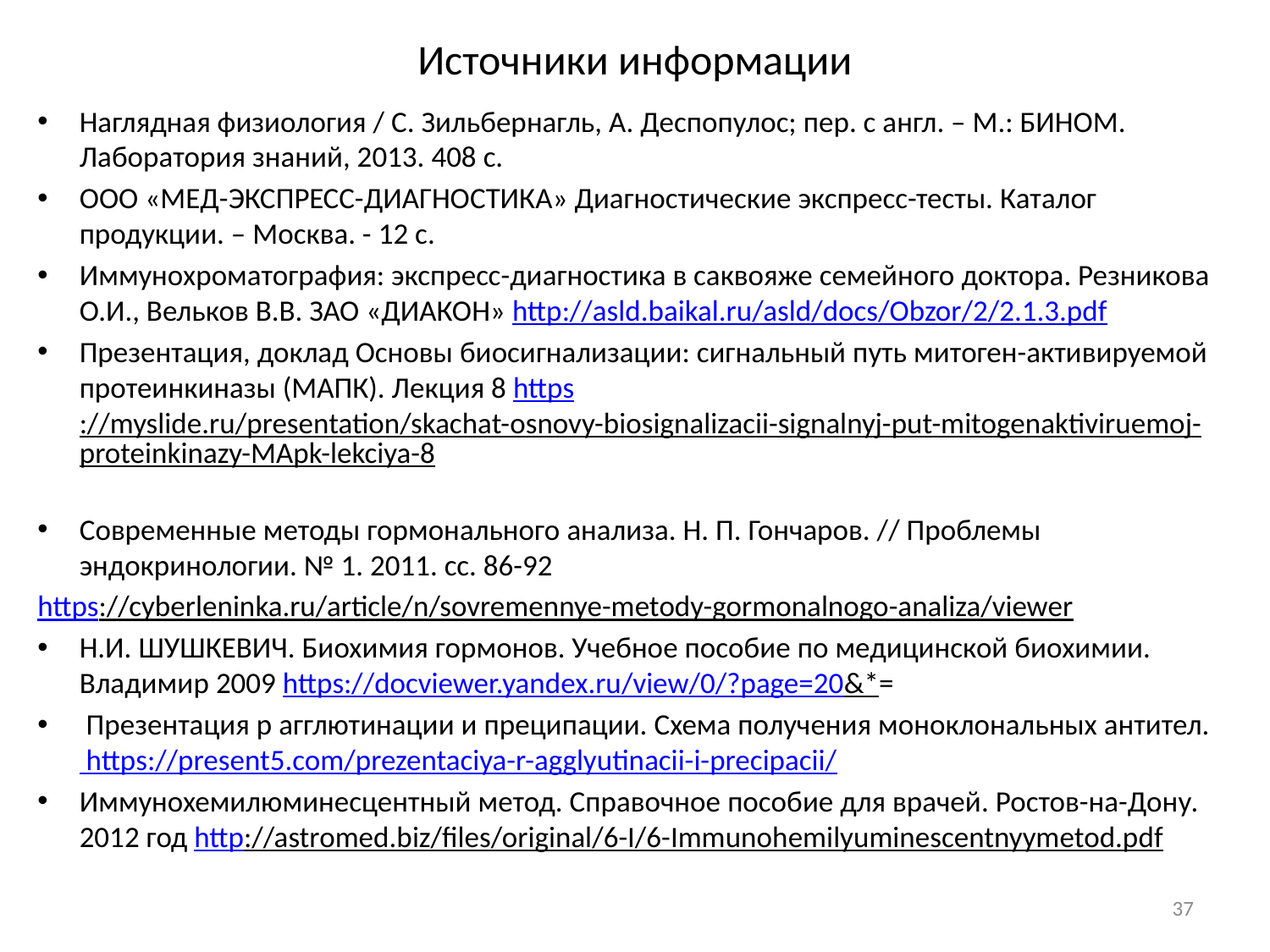

# Источники информации
Наглядная физиология / С. Зильбернагль, А. Деспопулос; пер. с англ. – М.: БИНОМ. Лаборатория знаний, 2013. 408 с.
ООО «МЕД-ЭКСПРЕСС-ДИАГНОСТИКА» Диагностические экспресс-тесты. Каталог продукции. – Москва. - 12 с.
Иммунохроматография: экспресс-диагностика в саквояже семейного доктора. Резникова О.И., Вельков В.В. ЗАО «ДИАКОН» http://asld.baikal.ru/asld/docs/Obzor/2/2.1.3.pdf
Презентация, доклад Основы биосигнализации: сигнальный путь митоген-активируемой протеинкиназы (MAПК). Лекция 8 https://myslide.ru/presentation/skachat-osnovy-biosignalizacii-signalnyj-put-mitogenaktiviruemoj-proteinkinazy-MApk-lekciya-8
Современные методы гормонального анализа. Н. П. Гончаров. // Проблемы эндокринологии. № 1. 2011. сс. 86-92
https://cyberleninka.ru/article/n/sovremennye-metody-gormonalnogo-analiza/viewer
Н.И. ШУШКЕВИЧ. Биохимия гормонов. Учебное пособие по медицинской биохимии. Владимир 2009 https://docviewer.yandex.ru/view/0/?page=20&*=
 Презентация р агглютинации и преципации. Схема получения моноклональных антител. https://present5.com/prezentaciya-r-agglyutinacii-i-precipacii/
Иммунохемилюминесцентный метод. Справочное пособие для врачей. Ростов-на-Дону. 2012 год http://astromed.biz/files/original/6-I/6-Immunohemilyuminescentnyymetod.pdf
37